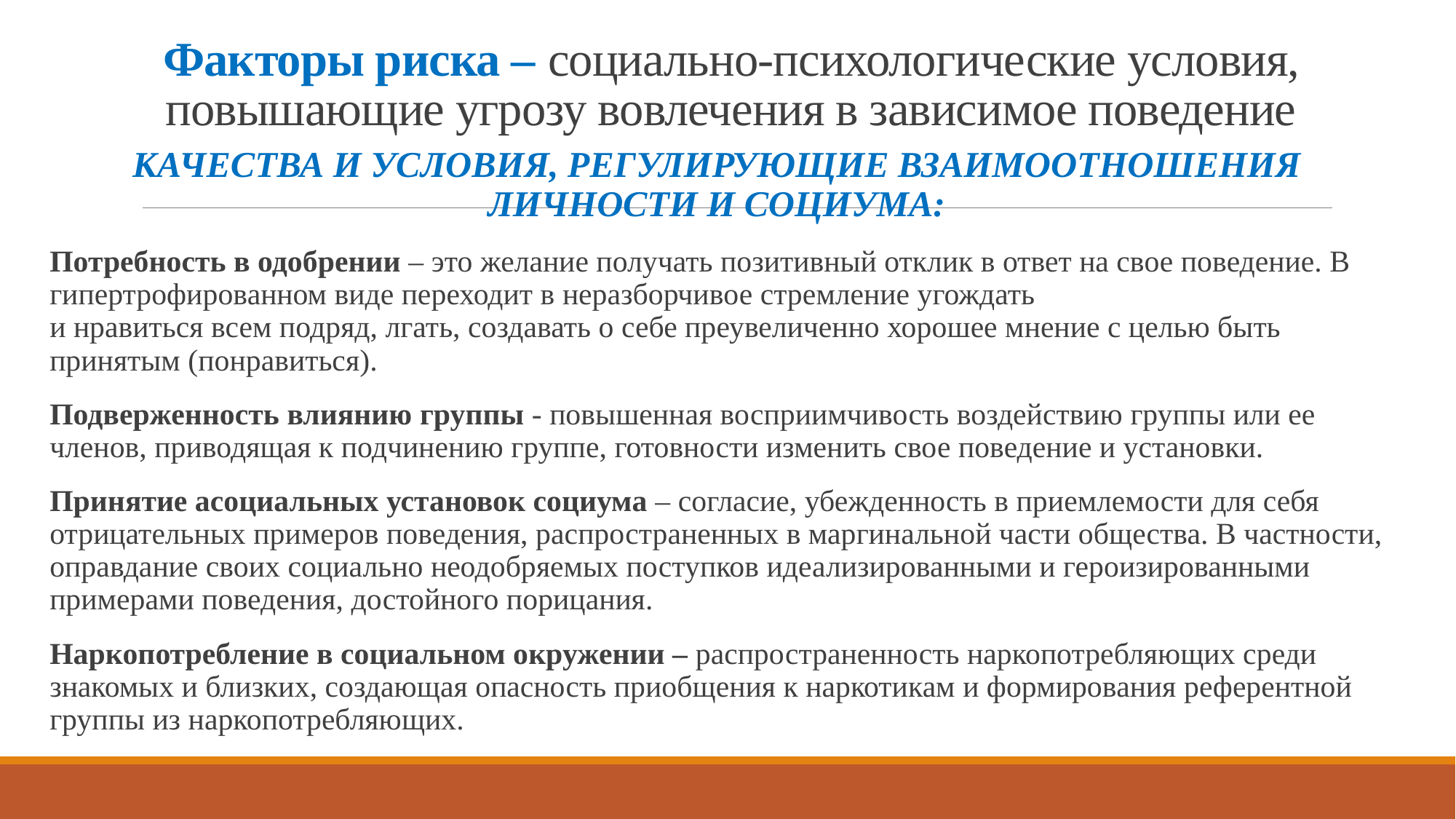

# Факторы риска – социально-психологические условия, повышающие угрозу вовлечения в зависимое поведение
Качества и условия, регулирующие взаимоотношения личности и социума:
Потребность в одобрении – это желание получать позитивный отклик в ответ на свое поведение. В гипертрофированном виде переходит в неразборчивое стремление угождать
и нравиться всем подряд, лгать, создавать о себе преувеличенно хорошее мнение с целью быть принятым (понравиться).
Подверженность влиянию группы - повышенная восприимчивость воздействию группы или ее членов, приводящая к подчинению группе, готовности изменить свое поведение и установки.
Принятие асоциальных установок социума – согласие, убежденность в приемлемости для себя отрицательных примеров поведения, распространенных в маргинальной части общества. В частности, оправдание своих социально неодобряемых поступков идеализированными и героизированными примерами поведения, достойного порицания.
Наркопотребление в социальном окружении – распространенность наркопотребляющих среди знакомых и близких, создающая опасность приобщения к наркотикам и формирования референтной группы из наркопотребляющих.